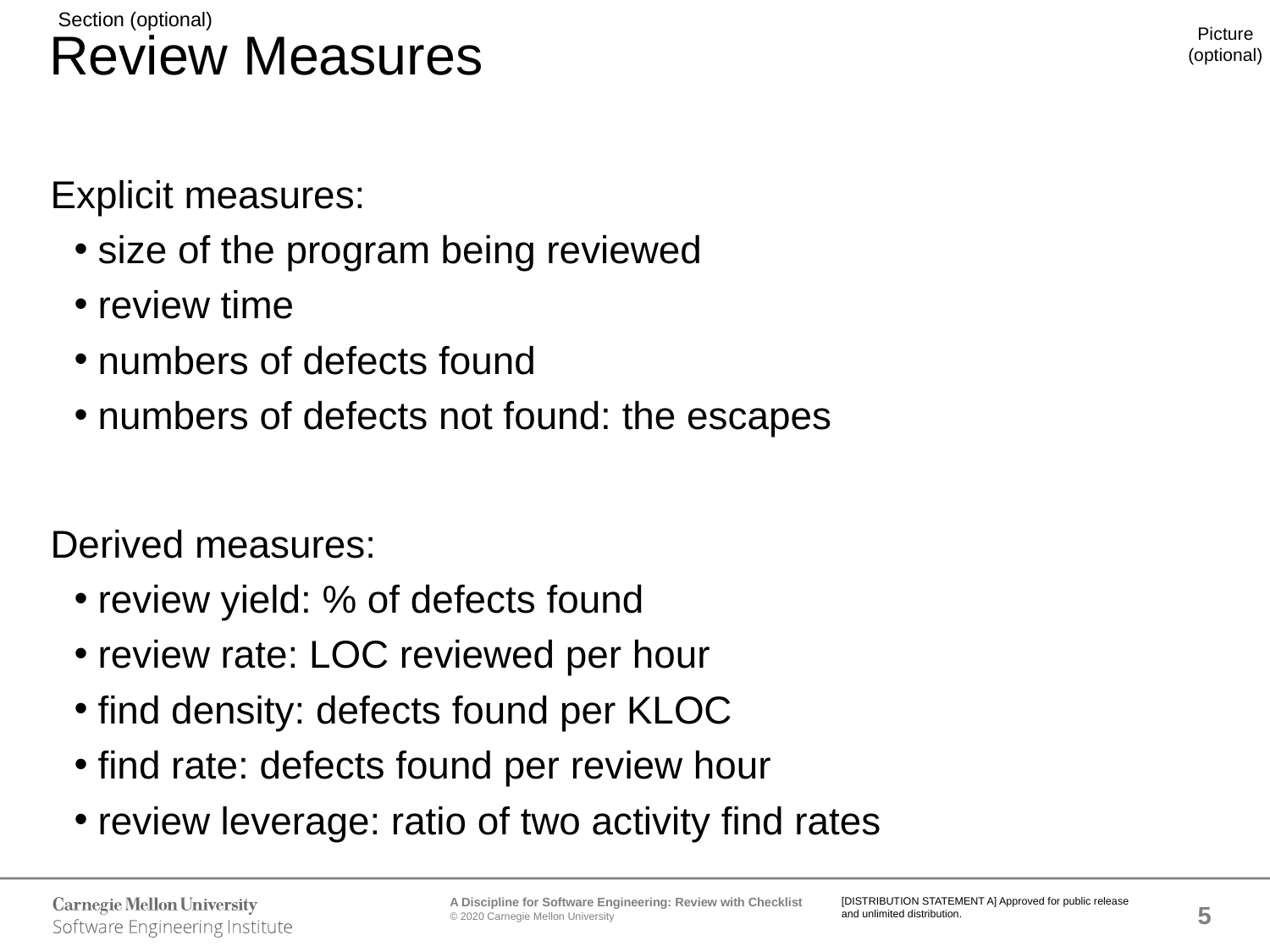

# Review Measures
Explicit measures:
size of the program being reviewed
review time
numbers of defects found
numbers of defects not found: the escapes

Derived measures:
review yield: % of defects found
review rate: LOC reviewed per hour
find density: defects found per KLOC
find rate: defects found per review hour
review leverage: ratio of two activity find rates